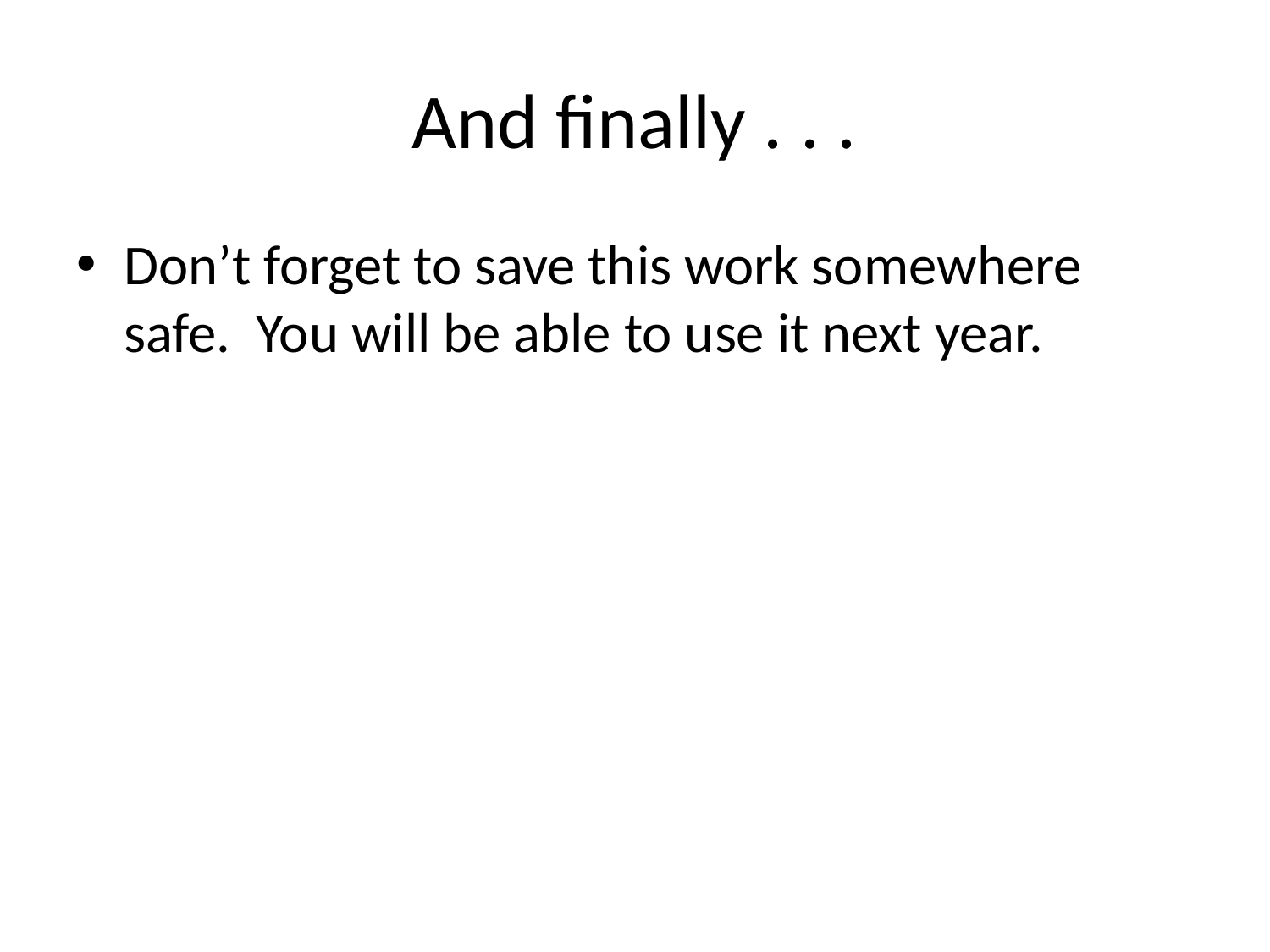

# And finally . . .
Don’t forget to save this work somewhere safe.  You will be able to use it next year.